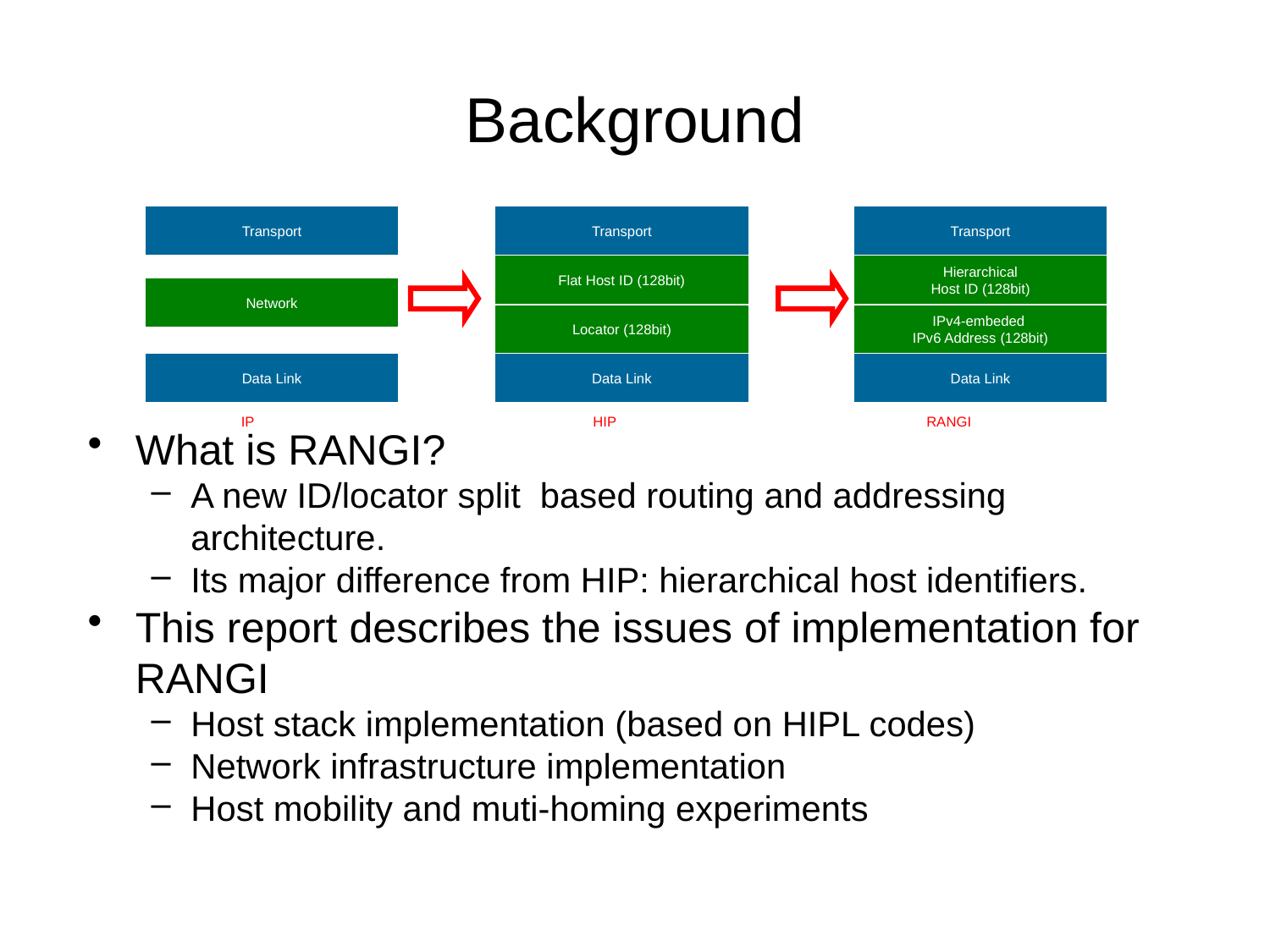

# Background
Transport
Transport
Transport
Flat Host ID (128bit)
Hierarchical
Host ID (128bit)
Network

Locator (128bit)
IPv4-embeded
IPv6 Address (128bit)
Data Link
Data Link
Data Link
HIP
RANGI
IP
What is RANGI?
A new ID/locator split  based routing and addressing architecture.
Its major difference from HIP: hierarchical host identifiers.
This report describes the issues of implementation for RANGI
Host stack implementation (based on HIPL codes)
Network infrastructure implementation
Host mobility and muti-homing experiments